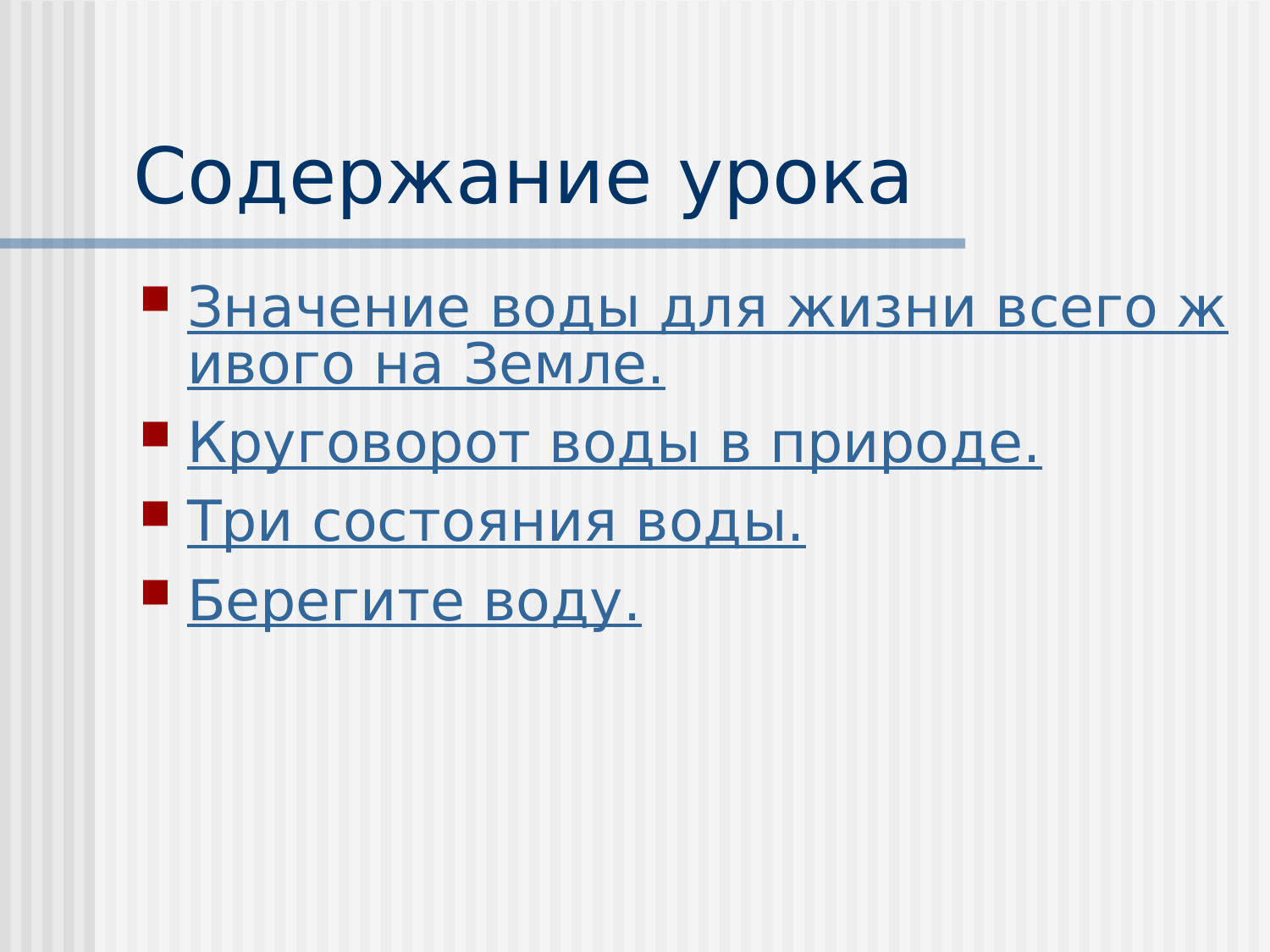

# Содержание урока
Значение воды для жизни всего живого на Земле.
Круговорот воды в природе.
Три состояния воды.
Берегите воду.